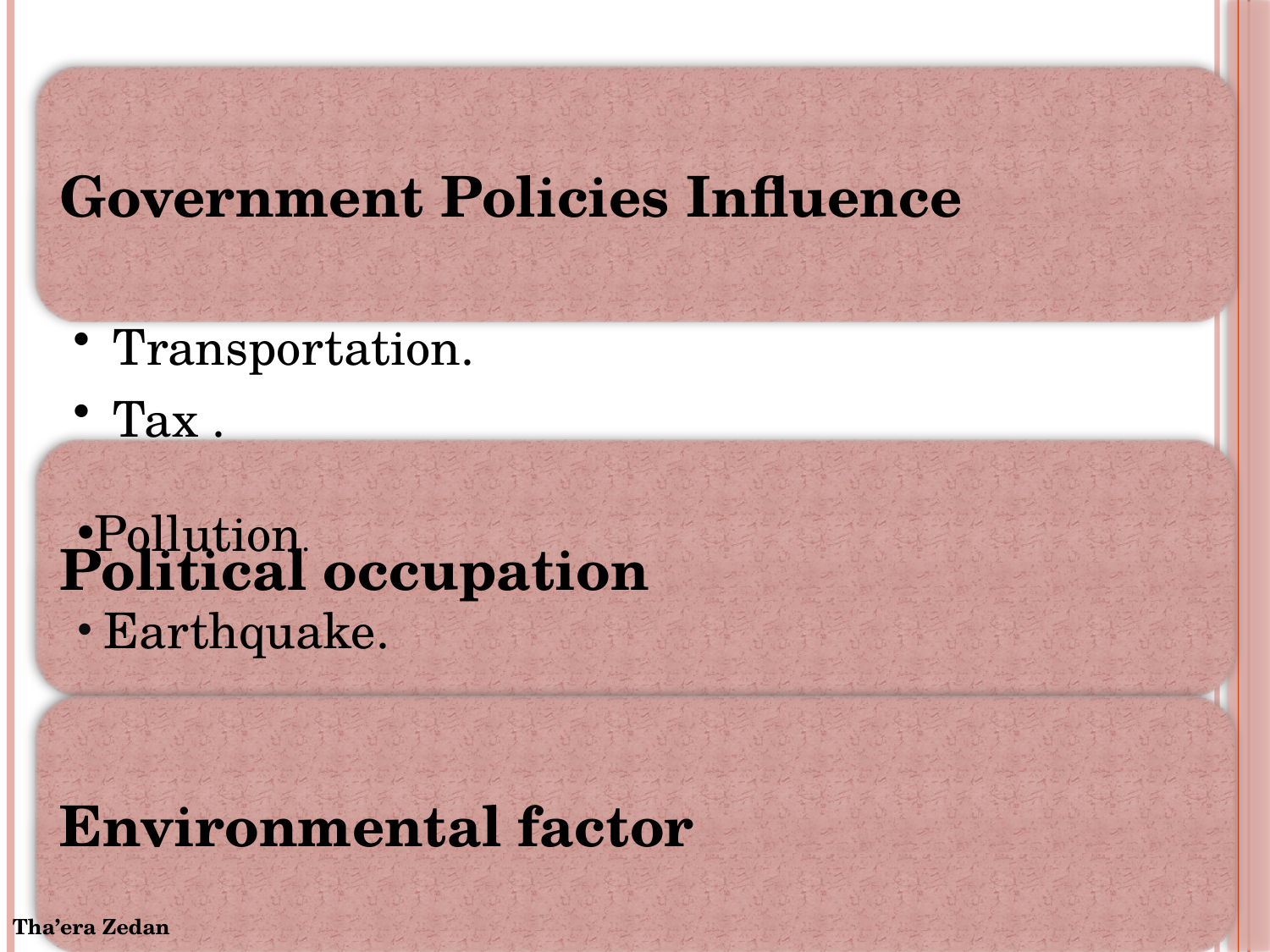

Government Policies Influence
Transportation.
Political occupation
Tax .
Environmental factor
Pollution.

 Earthquake.

Tha’era Zedan